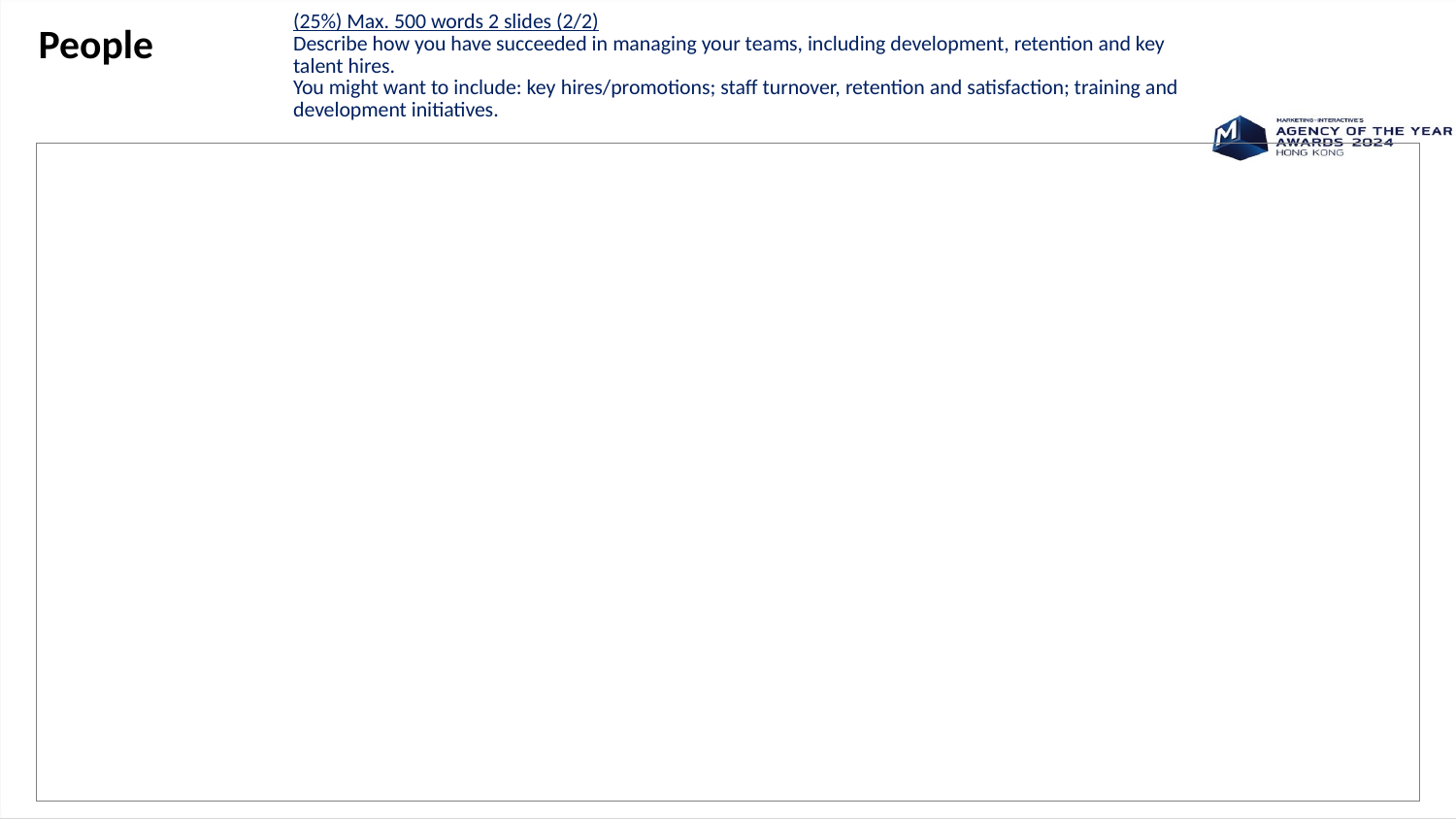

People
(25%) Max. 500 words 2 slides (2/2)
Describe how you have succeeded in managing your teams, including development, retention and key talent hires.
You might want to include: key hires/promotions; staff turnover, retention and satisfaction; training and development initiatives.
|  |
| --- |